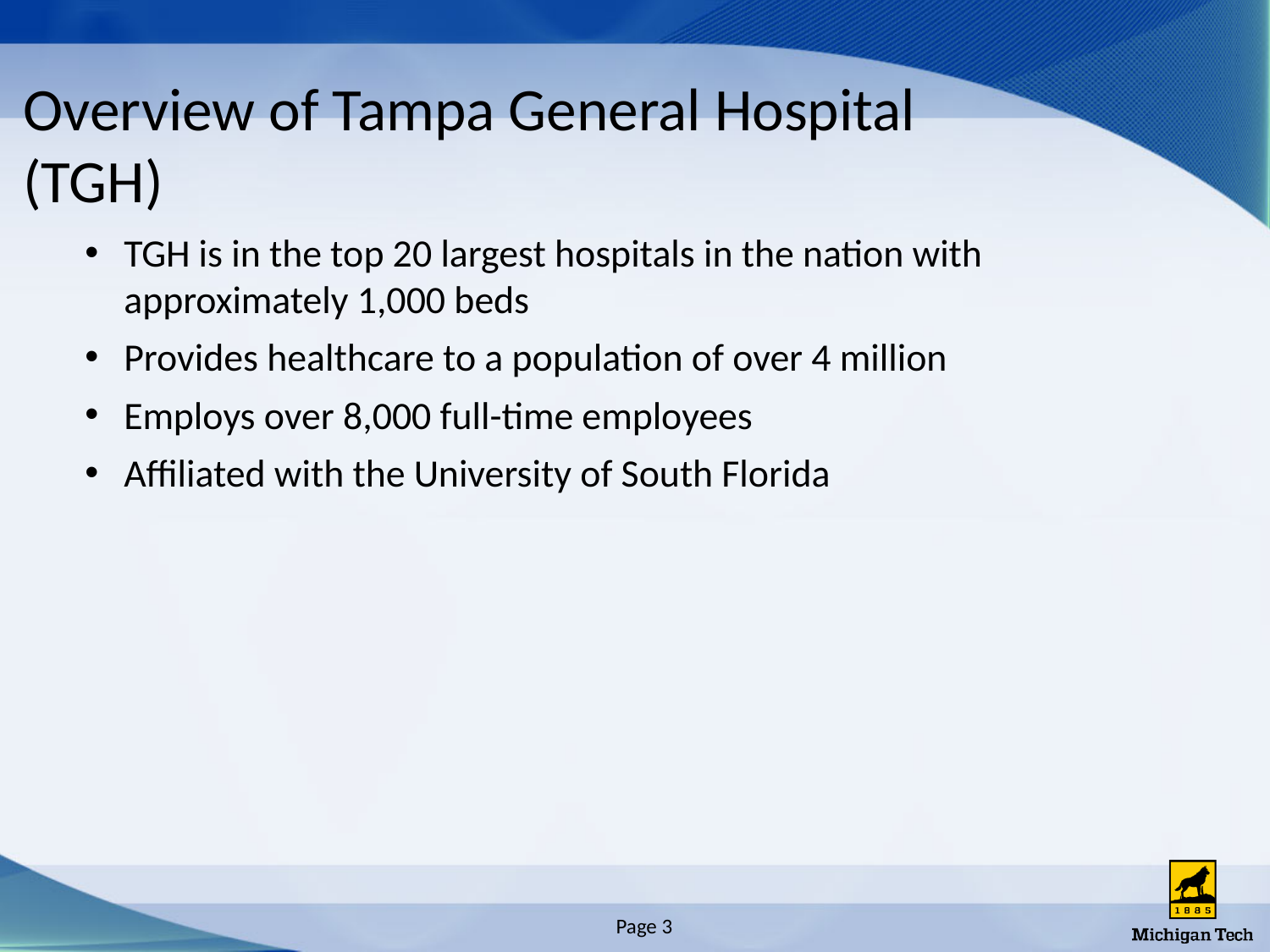

# Overview of Tampa General Hospital (TGH)
TGH is in the top 20 largest hospitals in the nation with approximately 1,000 beds
Provides healthcare to a population of over 4 million
Employs over 8,000 full-time employees
Affiliated with the University of South Florida